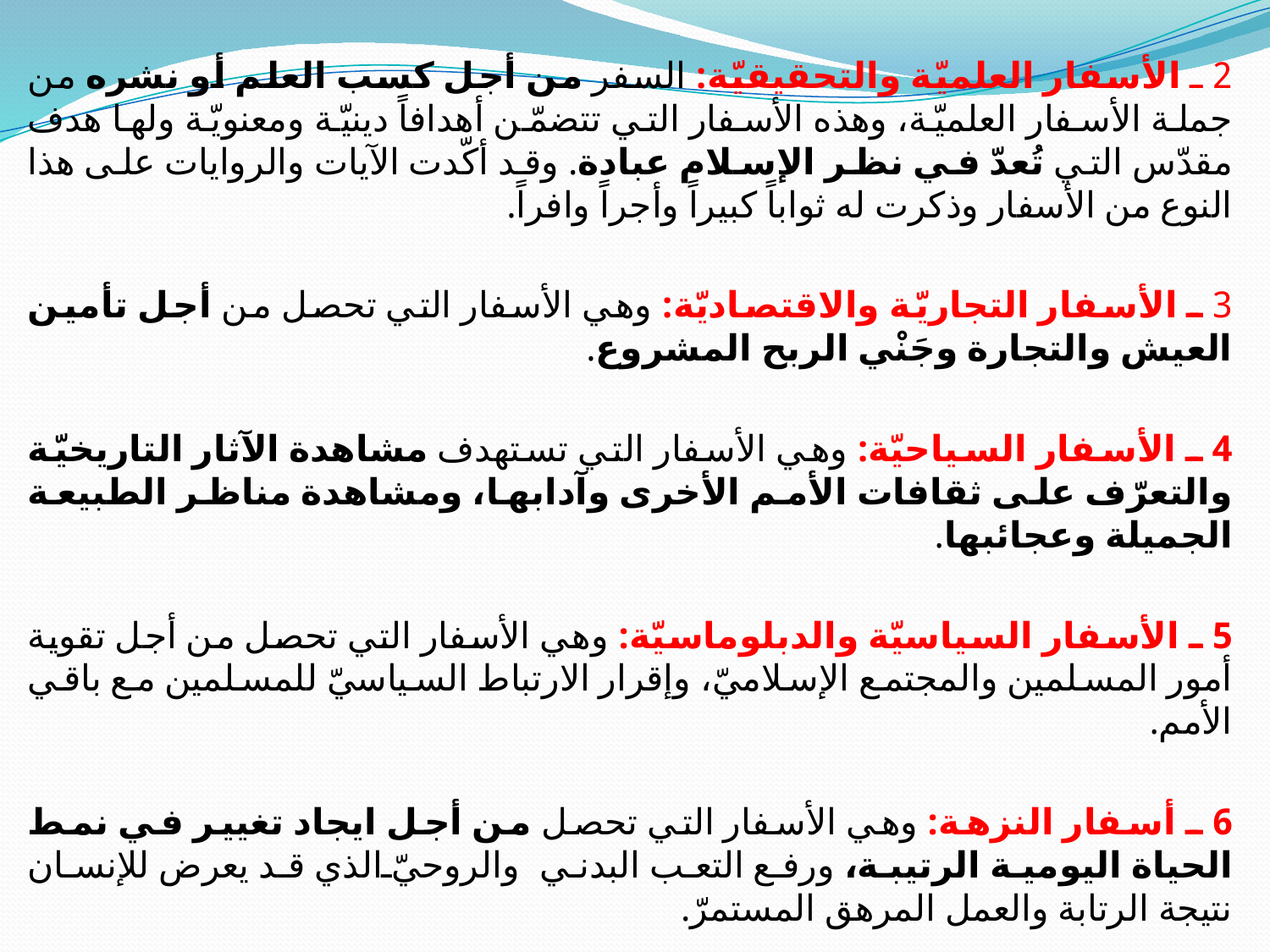

2 ـ الأسفار العلميّة والتحقيقيّة: السفر من أجل كسب العلم أو نشره من جملة الأسفار العلميّة، وهذه الأسفار التي تتضمّن أهدافاً دينيّة ومعنويّة ولها هدف مقدّس التي تُعدّ في نظر الإسلام عبادة. وقد أكّدت الآيات والروايات على هذا النوع من الأسفار وذكرت له ثواباً كبيراً وأجراً وافراً.

3 ـ الأسفار التجاريّة والاقتصاديّة: وهي الأسفار التي تحصل من أجل تأمين العيش والتجارة وجَنْي الربح المشروع.

4 ـ الأسفار السياحيّة: وهي الأسفار التي تستهدف مشاهدة الآثار التاريخيّة والتعرّف على ثقافات الأمم الأخرى وآدابها، ومشاهدة مناظر الطبيعة الجميلة وعجائبها.

5 ـ الأسفار السياسيّة والدبلوماسيّة: وهي الأسفار التي تحصل من أجل تقوية أمور المسلمين والمجتمع الإسلاميّ، وإقرار الارتباط السياسيّ للمسلمين مع باقي الأمم.

6 ـ أسفار النزهة: وهي الأسفار التي تحصل من أجل ايجاد تغيير في نمط الحياة اليومية الرتيبة، ورفع التعب البدني والروحيّ الذي قد يعرض للإنسان نتيجة الرتابة والعمل المرهق المستمرّ.